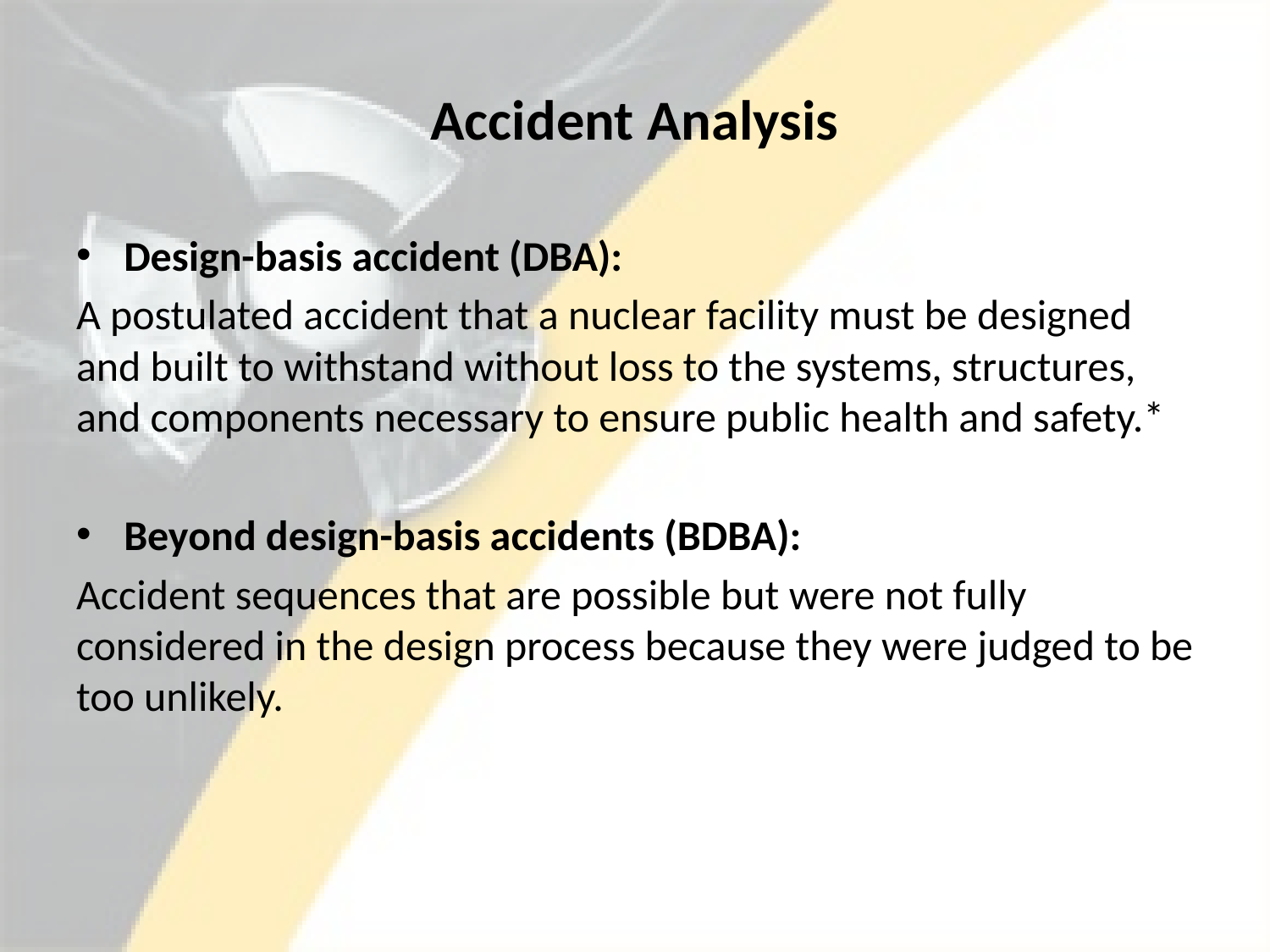

# Accident Analysis
Design-basis accident (DBA):
A postulated accident that a nuclear facility must be designed and built to withstand without loss to the systems, structures, and components necessary to ensure public health and safety.*

Beyond design-basis accidents (BDBA):
Accident sequences that are possible but were not fully considered in the design process because they were judged to be too unlikely.